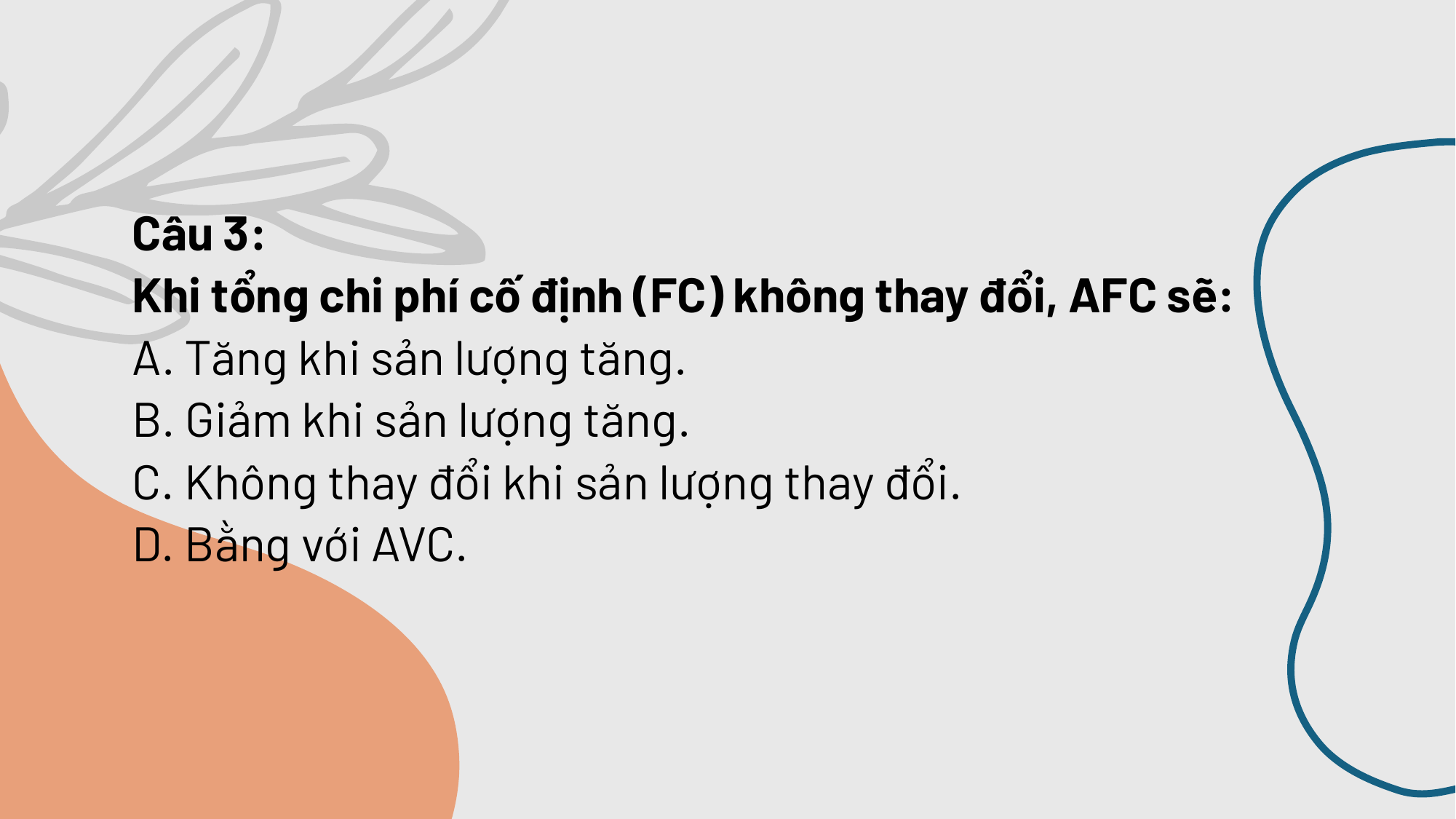

# Câu 3: Khi tổng chi phí cố định (FC) không thay đổi, AFC sẽ: A. Tăng khi sản lượng tăng. B. Giảm khi sản lượng tăng. C. Không thay đổi khi sản lượng thay đổi. D. Bằng với AVC.